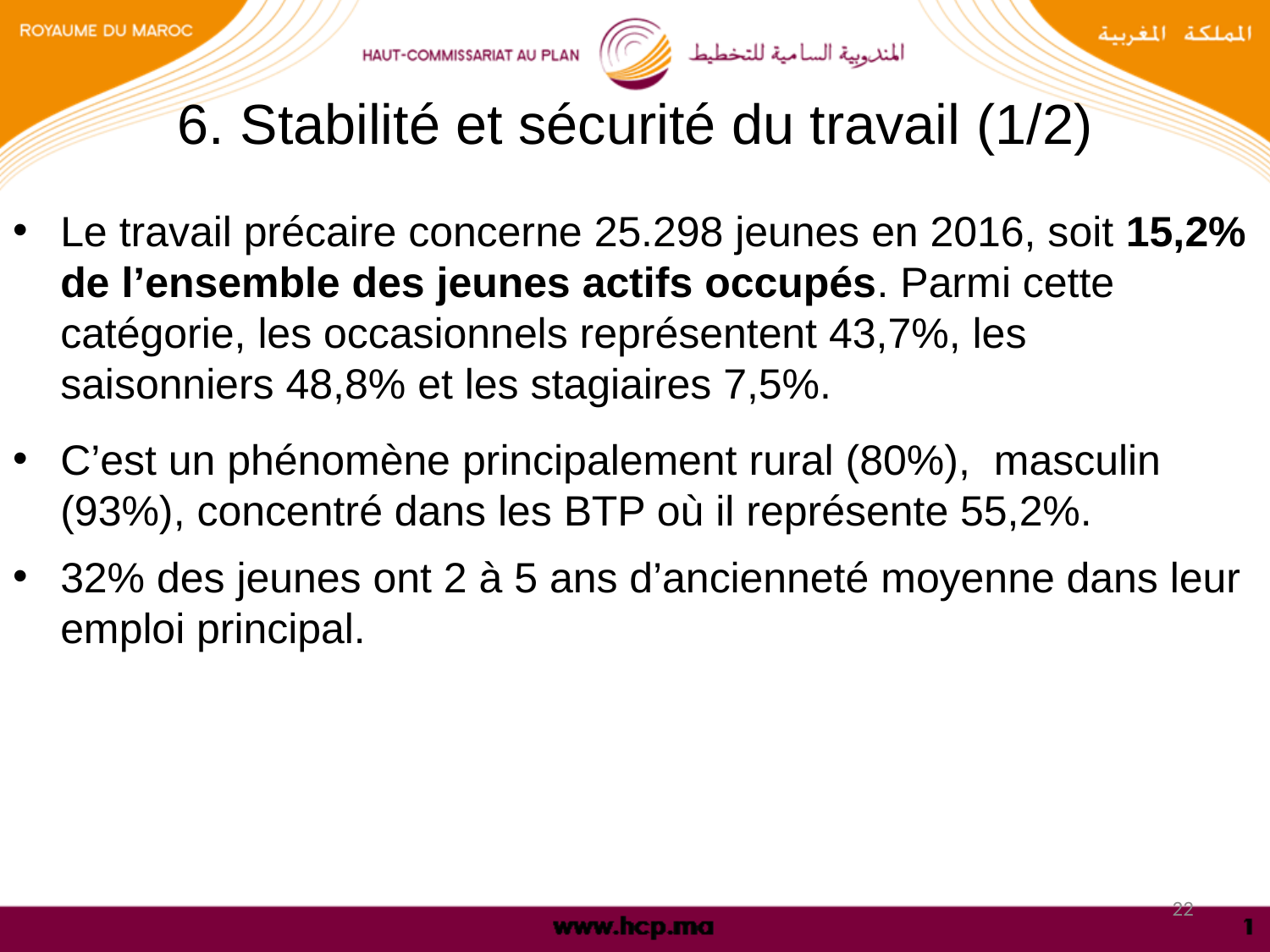

# 6. Stabilité et sécurité du travail (1/2)

Le travail précaire concerne 25.298 jeunes en 2016, soit 15,2% de l’ensemble des jeunes actifs occupés. Parmi cette catégorie, les occasionnels représentent 43,7%, les saisonniers 48,8% et les stagiaires 7,5%.

C’est un phénomène principalement rural (80%),  masculin (93%), concentré dans les BTP où il représente 55,2%.

32% des jeunes ont 2 à 5 ans d’ancienneté moyenne dans leur emploi principal.

22